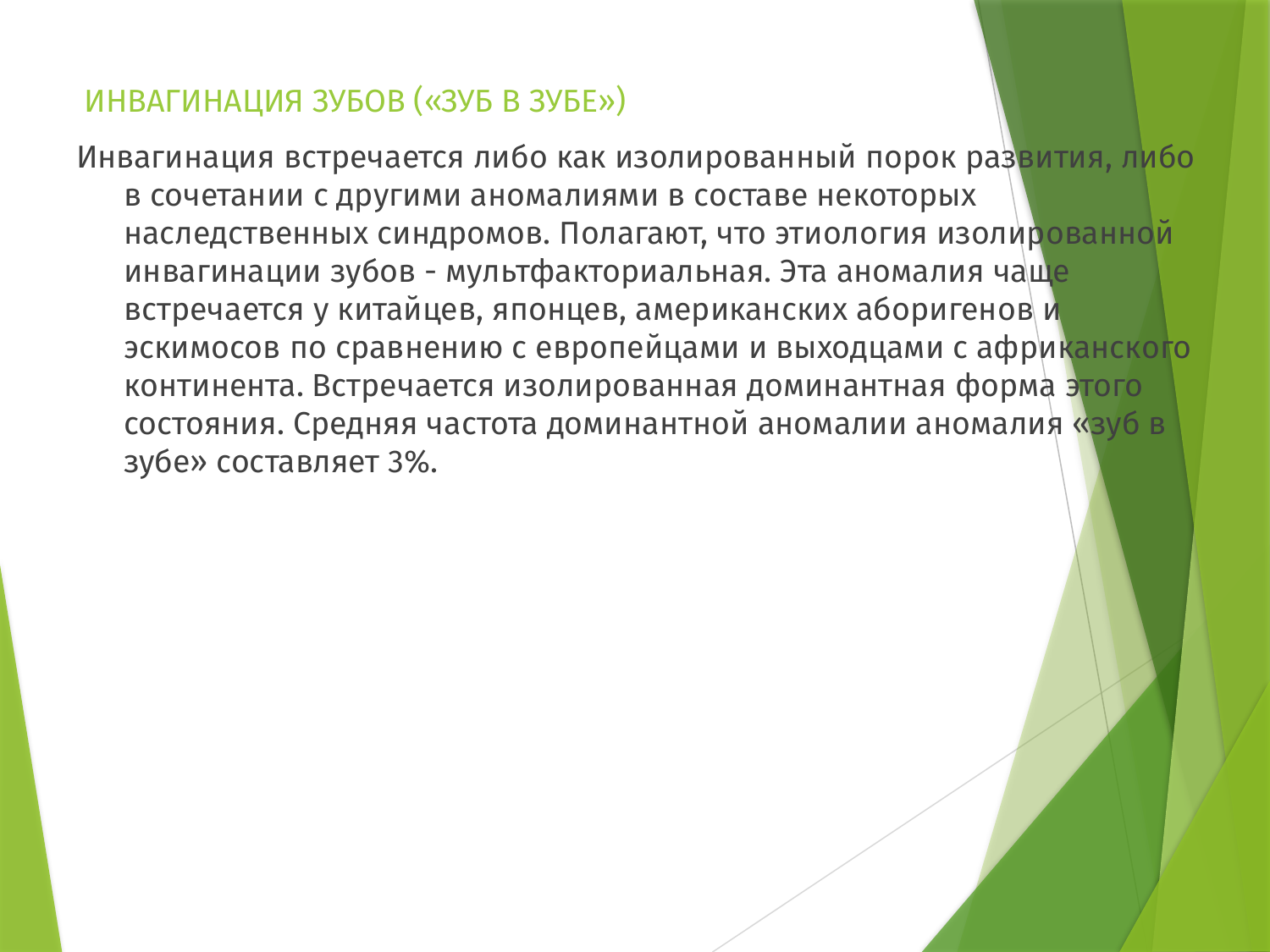

ИНВАГИНАЦИЯ ЗУБОВ («ЗУБ В ЗУБЕ»)
Инвагинация встречается либо как изолированный порок развития, либо в сочетании с другими аномалиями в составе некоторых наследственных синдромов. Полагают, что этиология изолированной инвагинации зубов - мультфакториальная. Эта аномалия чаще встречается у китайцев, японцев, американских аборигенов и эскимосов по сравнению с европейцами и выходцами с африканского континента. Встречается изолированная доминантная форма этого состояния. Средняя частота доминантной аномалии аномалия «зуб в зубе» составляет 3%.